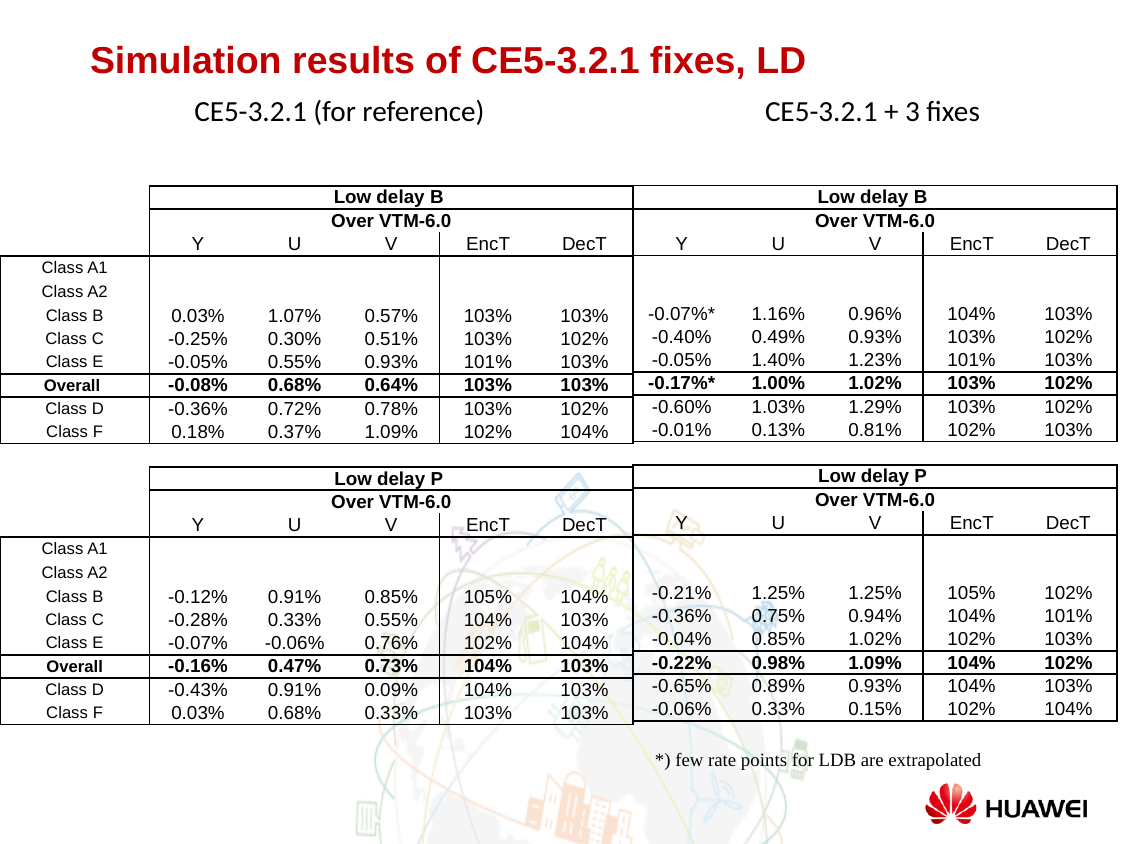

Simulation results of CE5-3.2.1 fixes, LD
CE5-3.2.1 (for reference)
CE5-3.2.1 + 3 fixes

| Low delay B |  |  |  |  |
| --- | --- | --- | --- | --- |
| Over VTM-6.0 |  |  |  |  |
| Y | U | V | EncT | DecT |
|  |  |  |  |  |
|  |  |  |  |  |
| -0.07%\* | 1.16% | 0.96% | 104% | 103% |
| -0.40% | 0.49% | 0.93% | 103% | 102% |
| -0.05% | 1.40% | 1.23% | 101% | 103% |
| -0.17%\* | 1.00% | 1.02% | 103% | 102% |
| -0.60% | 1.03% | 1.29% | 103% | 102% |
| -0.01% | 0.13% | 0.81% | 102% | 103% |
|  |  |  |  |  |
| Low delay P |  |  |  |  |
| Over VTM-6.0 |  |  |  |  |
| Y | U | V | EncT | DecT |
|  |  |  |  |  |
|  |  |  |  |  |
| -0.21% | 1.25% | 1.25% | 105% | 102% |
| -0.36% | 0.75% | 0.94% | 104% | 101% |
| -0.04% | 0.85% | 1.02% | 102% | 103% |
| -0.22% | 0.98% | 1.09% | 104% | 102% |
| -0.65% | 0.89% | 0.93% | 104% | 103% |
| -0.06% | 0.33% | 0.15% | 102% | 104% |
|  | Low delay B |  |  |  |  |
| --- | --- | --- | --- | --- | --- |
|  | Over VTM-6.0 |  |  |  |  |
|  | Y | U | V | EncT | DecT |
| Class A1 |  |  |  |  |  |
| Class A2 |  |  |  |  |  |
| Class B | 0.03% | 1.07% | 0.57% | 103% | 103% |
| Class C | -0.25% | 0.30% | 0.51% | 103% | 102% |
| Class E | -0.05% | 0.55% | 0.93% | 101% | 103% |
| Overall | -0.08% | 0.68% | 0.64% | 103% | 103% |
| Class D | -0.36% | 0.72% | 0.78% | 103% | 102% |
| Class F | 0.18% | 0.37% | 1.09% | 102% | 104% |
|  |  |  |  |  |  |
|  | Low delay P |  |  |  |  |
|  | Over VTM-6.0 |  |  |  |  |
|  | Y | U | V | EncT | DecT |
| Class A1 |  |  |  |  |  |
| Class A2 |  |  |  |  |  |
| Class B | -0.12% | 0.91% | 0.85% | 105% | 104% |
| Class C | -0.28% | 0.33% | 0.55% | 104% | 103% |
| Class E | -0.07% | -0.06% | 0.76% | 102% | 104% |
| Overall | -0.16% | 0.47% | 0.73% | 104% | 103% |
| Class D | -0.43% | 0.91% | 0.09% | 104% | 103% |
| Class F | 0.03% | 0.68% | 0.33% | 103% | 103% |
*) few rate points for LDB are extrapolated